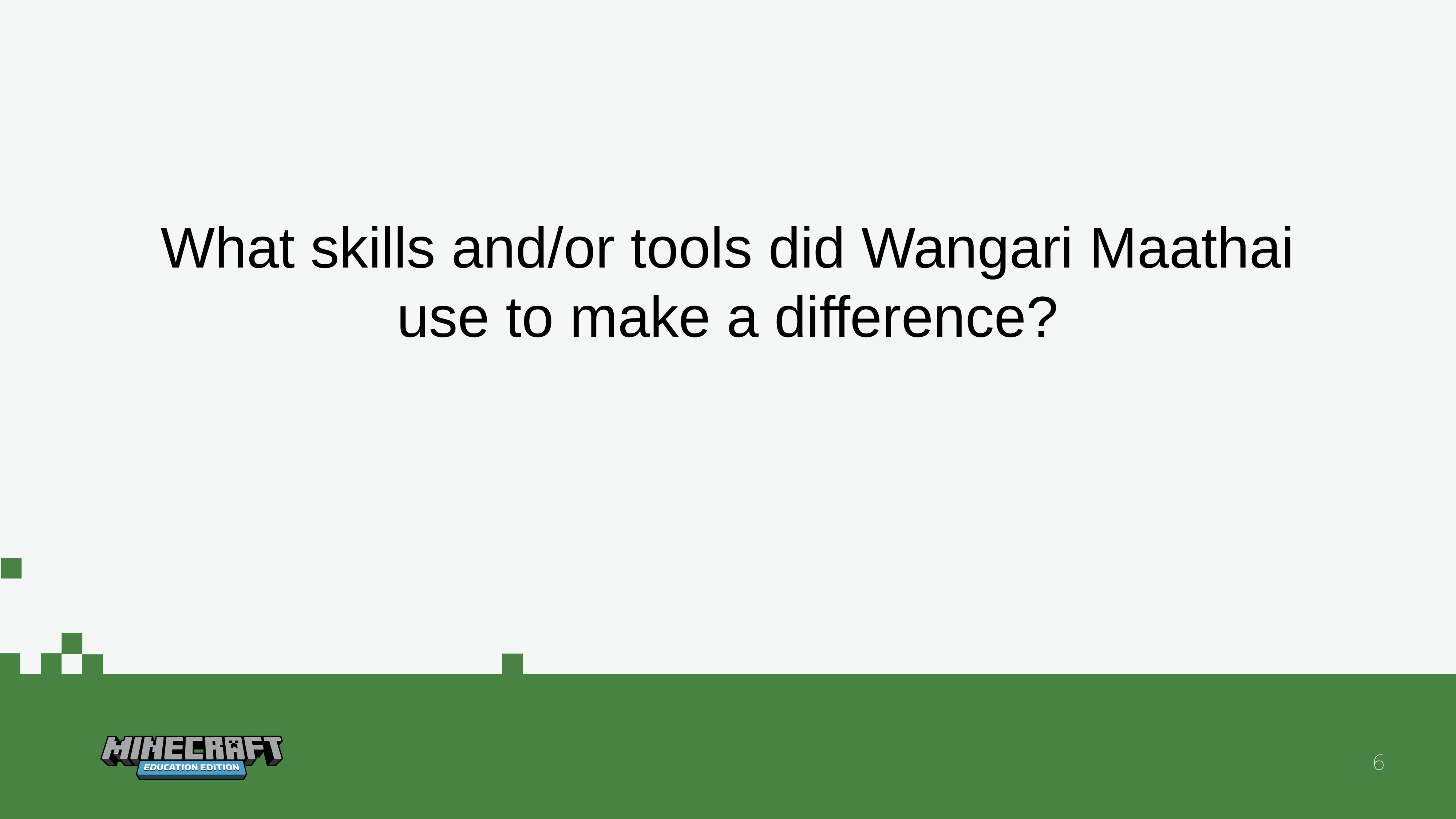

What skills and/or tools did Wangari Maathai use to make a difference?
6